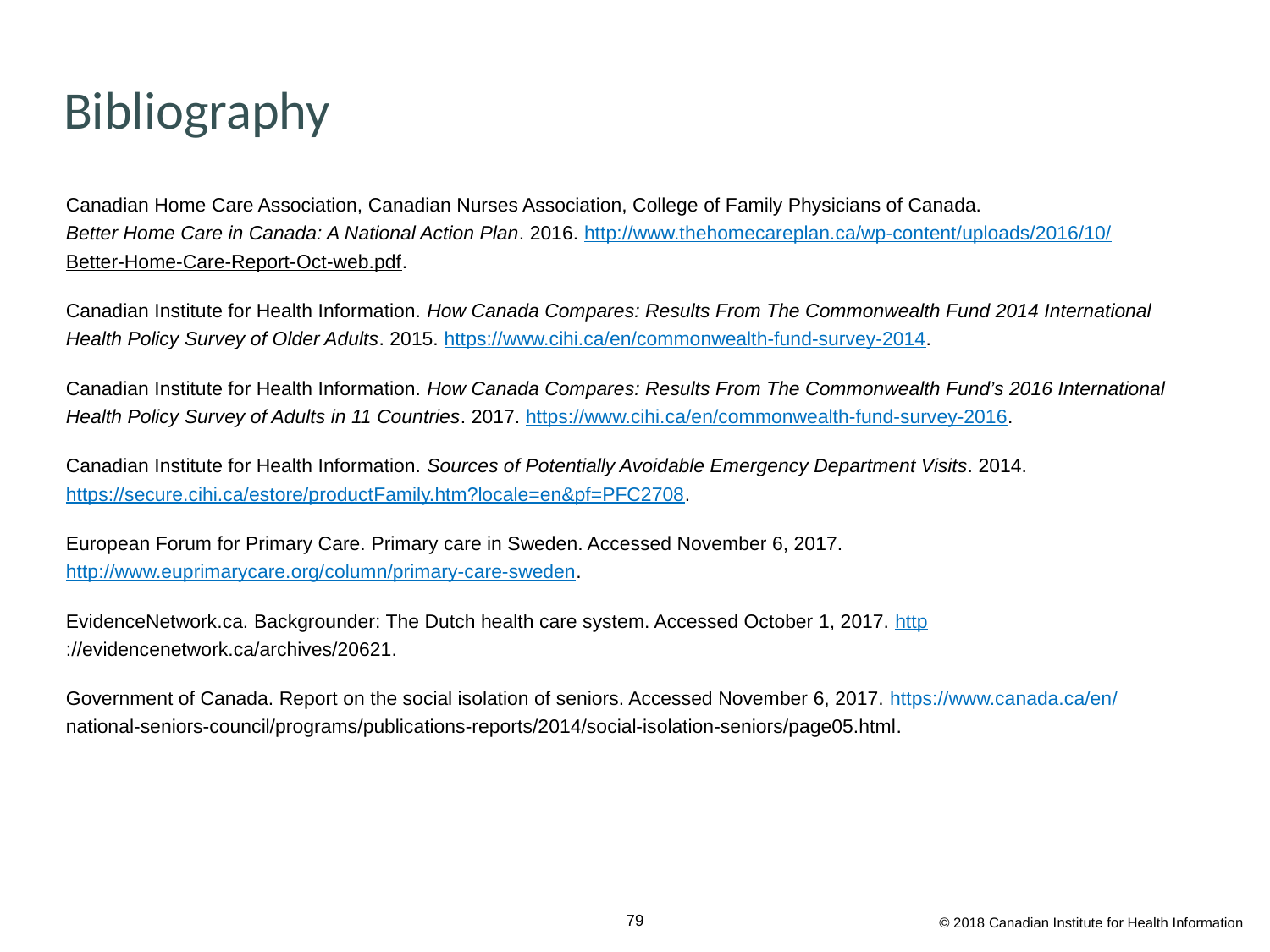

# Bibliography
Canadian Home Care Association, Canadian Nurses Association, College of Family Physicians of Canada.
Better Home Care in Canada: A National Action Plan. 2016. http://www.thehomecareplan.ca/wp-content/uploads/2016/10/
Better-Home-Care-Report-Oct-web.pdf.
Canadian Institute for Health Information. How Canada Compares: Results From The Commonwealth Fund 2014 International
Health Policy Survey of Older Adults. 2015. https://www.cihi.ca/en/commonwealth-fund-survey-2014.
Canadian Institute for Health Information. How Canada Compares: Results From The Commonwealth Fund’s 2016 International
Health Policy Survey of Adults in 11 Countries. 2017. https://www.cihi.ca/en/commonwealth-fund-survey-2016.
Canadian Institute for Health Information. Sources of Potentially Avoidable Emergency Department Visits. 2014. https://secure.cihi.ca/estore/productFamily.htm?locale=en&pf=PFC2708.
European Forum for Primary Care. Primary care in Sweden. Accessed November 6, 2017. http://www.euprimarycare.org/column/primary-care-sweden.
EvidenceNetwork.ca. Backgrounder: The Dutch health care system. Accessed October 1, 2017. http://evidencenetwork.ca/archives/20621.
Government of Canada. Report on the social isolation of seniors. Accessed November 6, 2017. https://www.canada.ca/en/
national-seniors-council/programs/publications-reports/2014/social-isolation-seniors/page05.html.
© 2018 Canadian Institute for Health Information
79